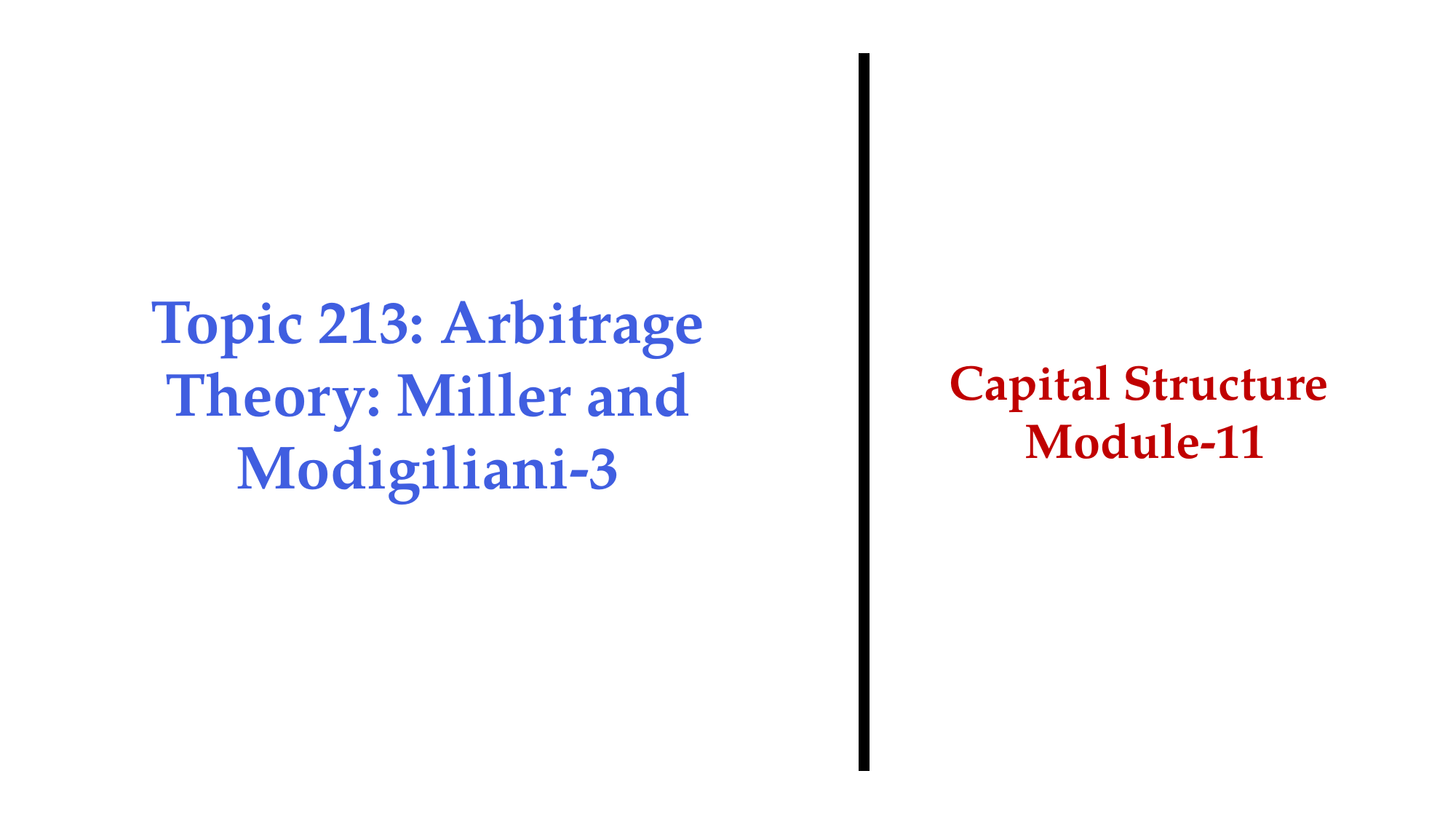

Topic 213: Arbitrage Theory: Miller and Modigiliani-3
Capital Structure
Module-11